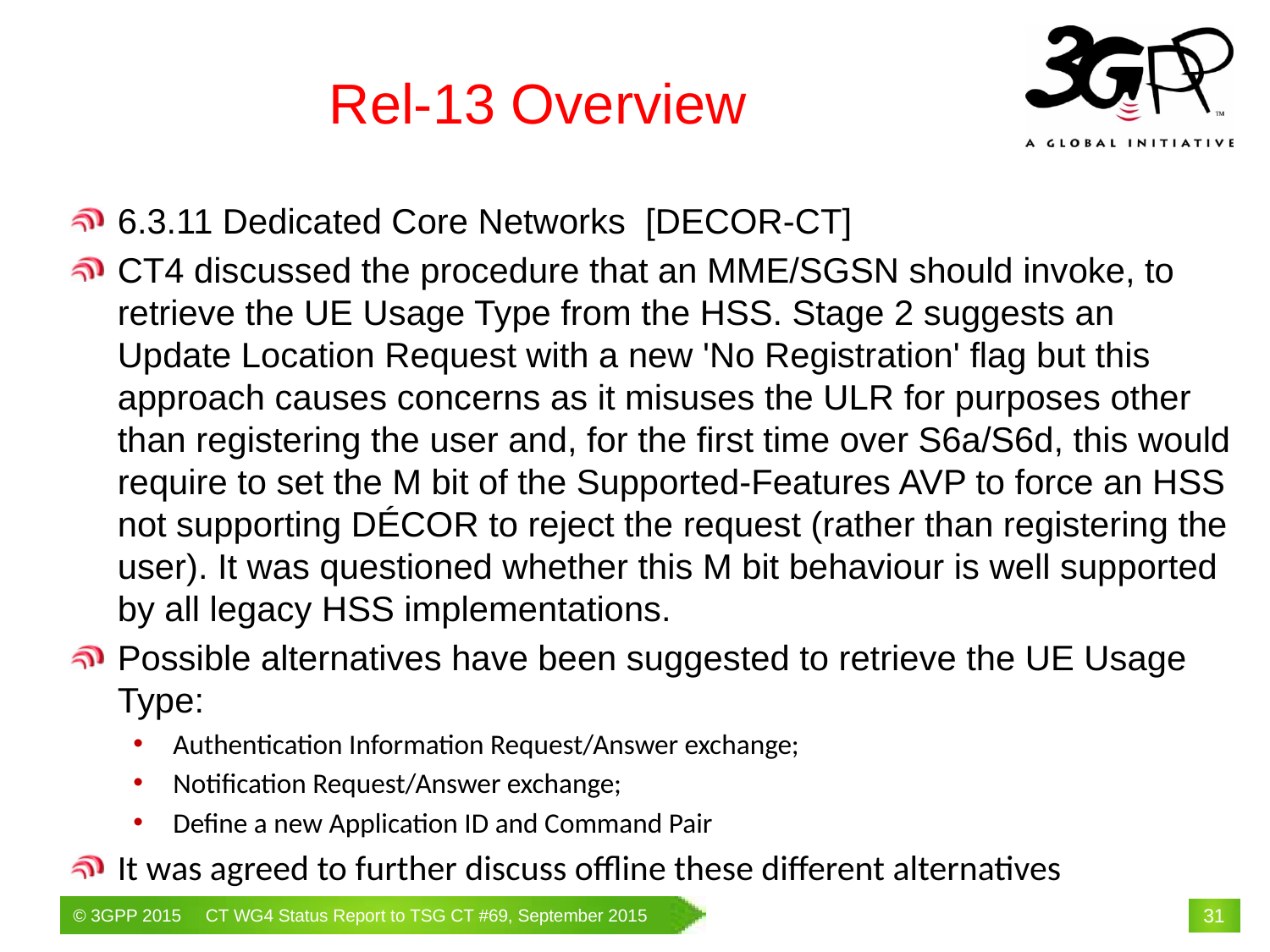

# Rel-13 Overview
6.3.11 Dedicated Core Networks  [DECOR-CT]
CT4 discussed the procedure that an MME/SGSN should invoke, to retrieve the UE Usage Type from the HSS. Stage 2 suggests an Update Location Request with a new 'No Registration' flag but this approach causes concerns as it misuses the ULR for purposes other than registering the user and, for the first time over S6a/S6d, this would require to set the M bit of the Supported-Features AVP to force an HSS not supporting DÉCOR to reject the request (rather than registering the user). It was questioned whether this M bit behaviour is well supported by all legacy HSS implementations.
Possible alternatives have been suggested to retrieve the UE Usage Type:
Authentication Information Request/Answer exchange;
Notification Request/Answer exchange;
Define a new Application ID and Command Pair
It was agreed to further discuss offline these different alternatives